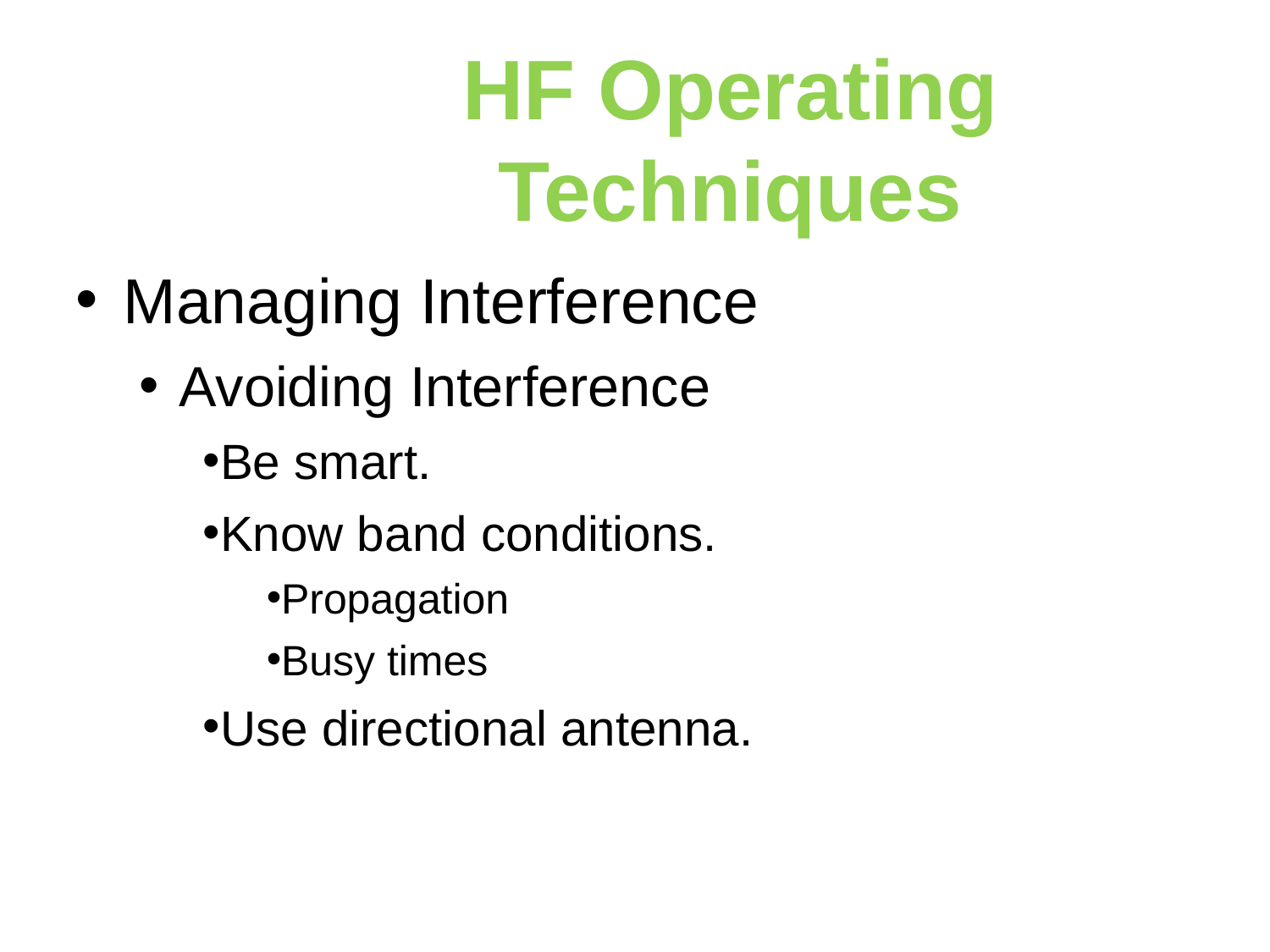

HF Operating Techniques
Managing Interference
Avoiding Interference
Be smart.
Know band conditions.
Propagation
Busy times
Use directional antenna.